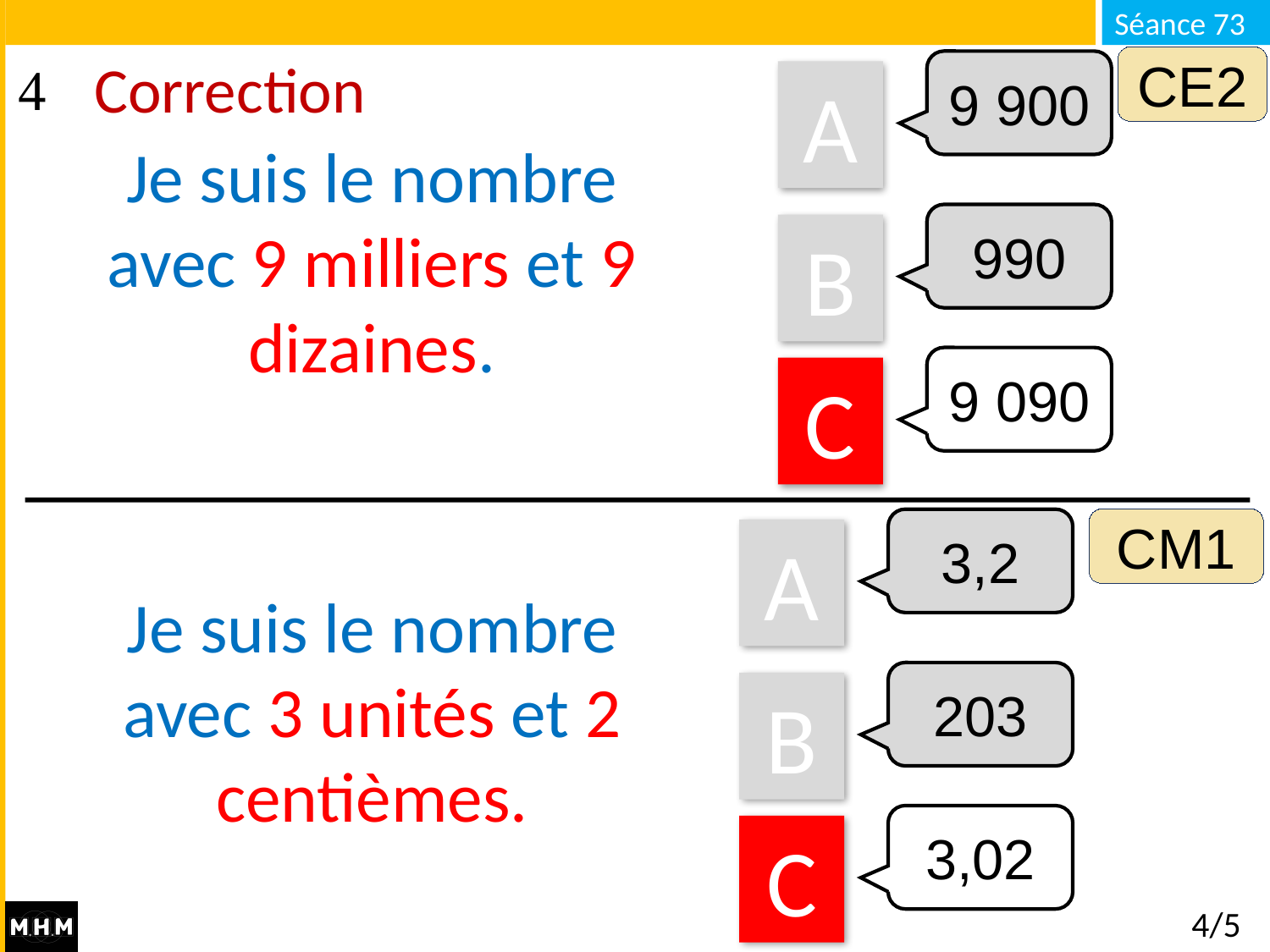

CE2
# Correction
9 900
A
Je suis le nombre avec 9 milliers et 9 dizaines.
990
B
9 090
C

CM1
3,2
A
Je suis le nombre avec 3 unités et 2 centièmes.
203
B
3,02
C
4/5